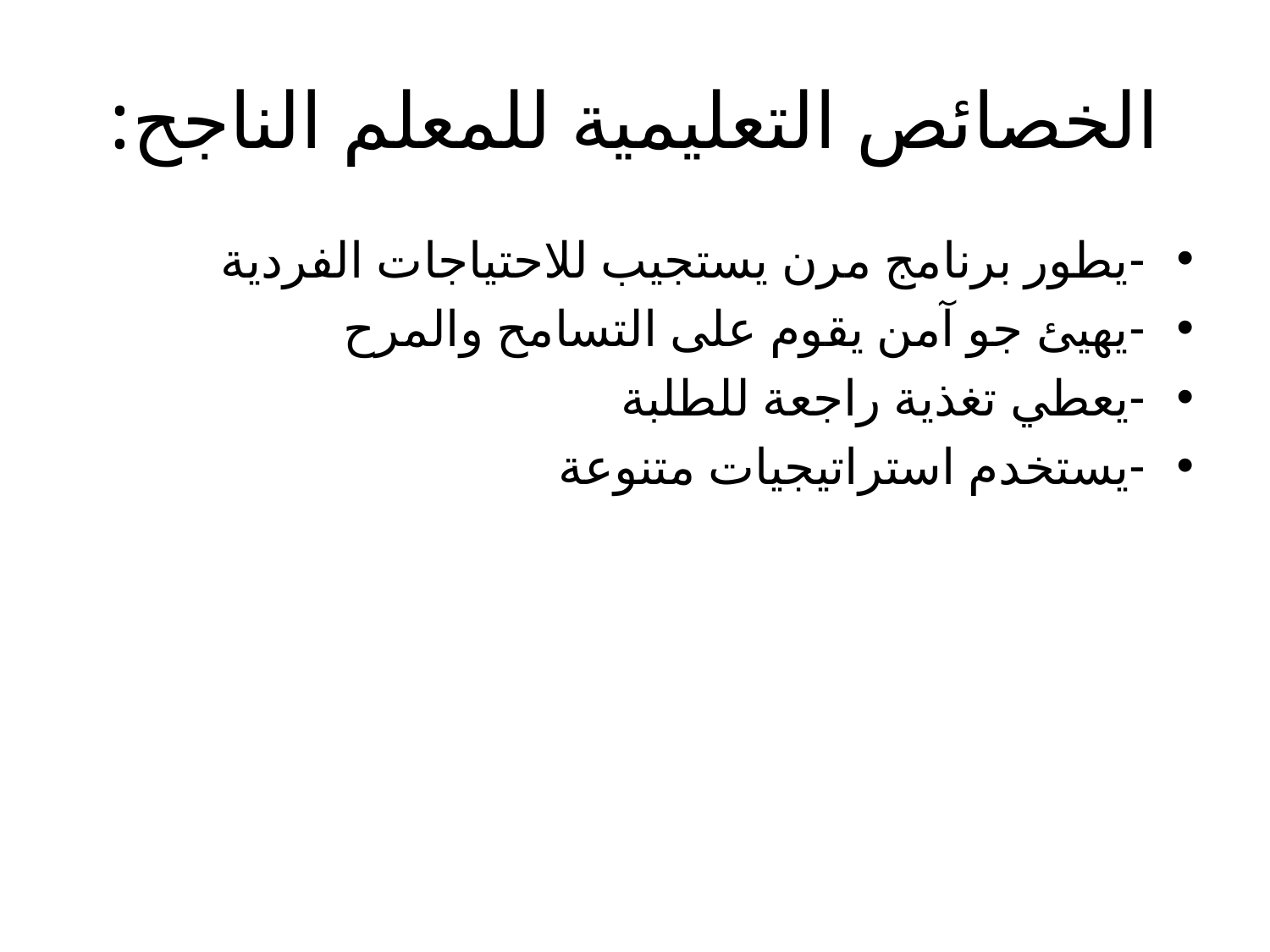

# الخصائص التعليمية للمعلم الناجح:
-يطور برنامج مرن يستجيب للاحتياجات الفردية
-يهيئ جو آمن يقوم على التسامح والمرح
-يعطي تغذية راجعة للطلبة
-يستخدم استراتيجيات متنوعة